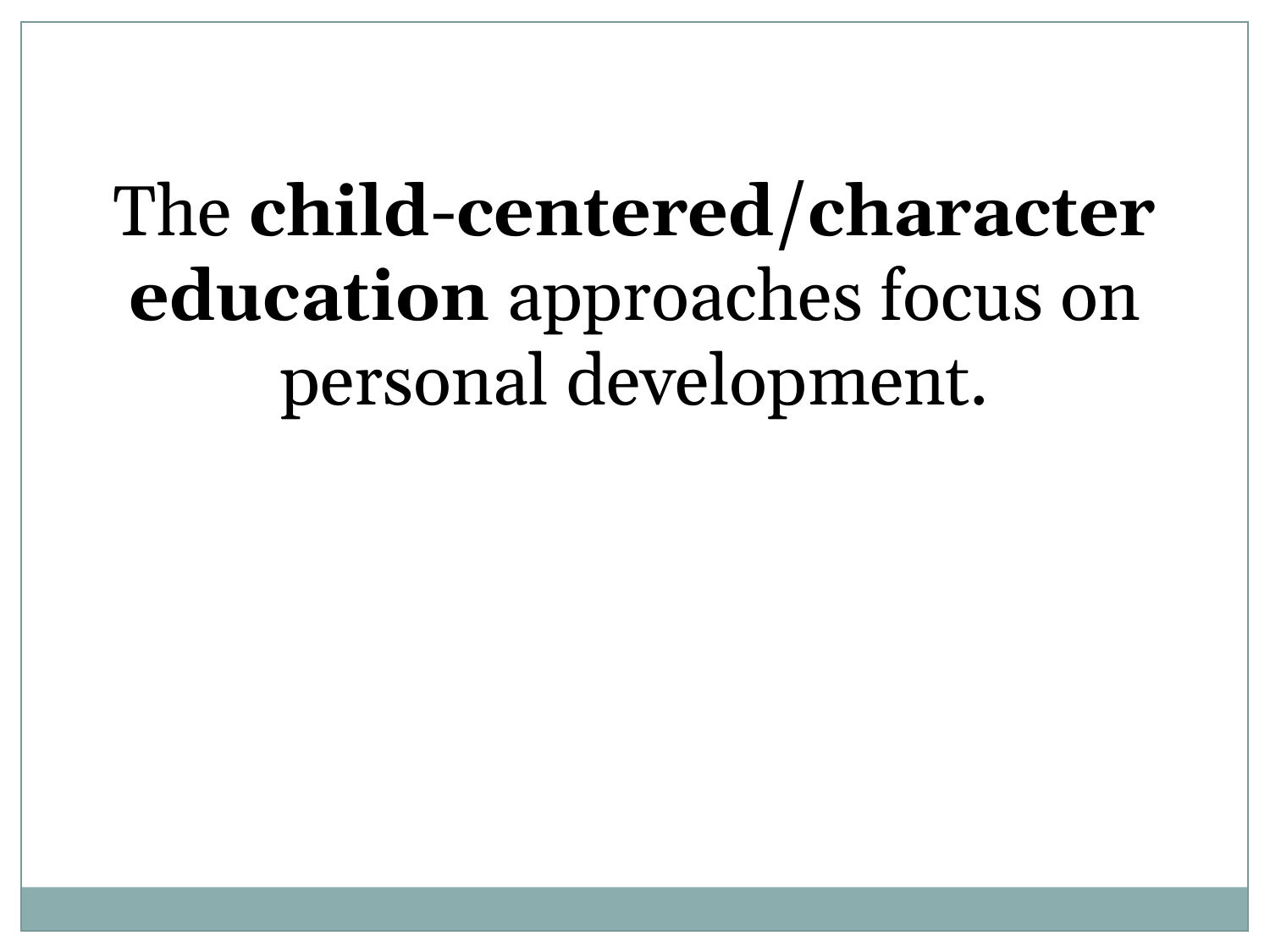

The child-centered/character education approaches focus on personal development.